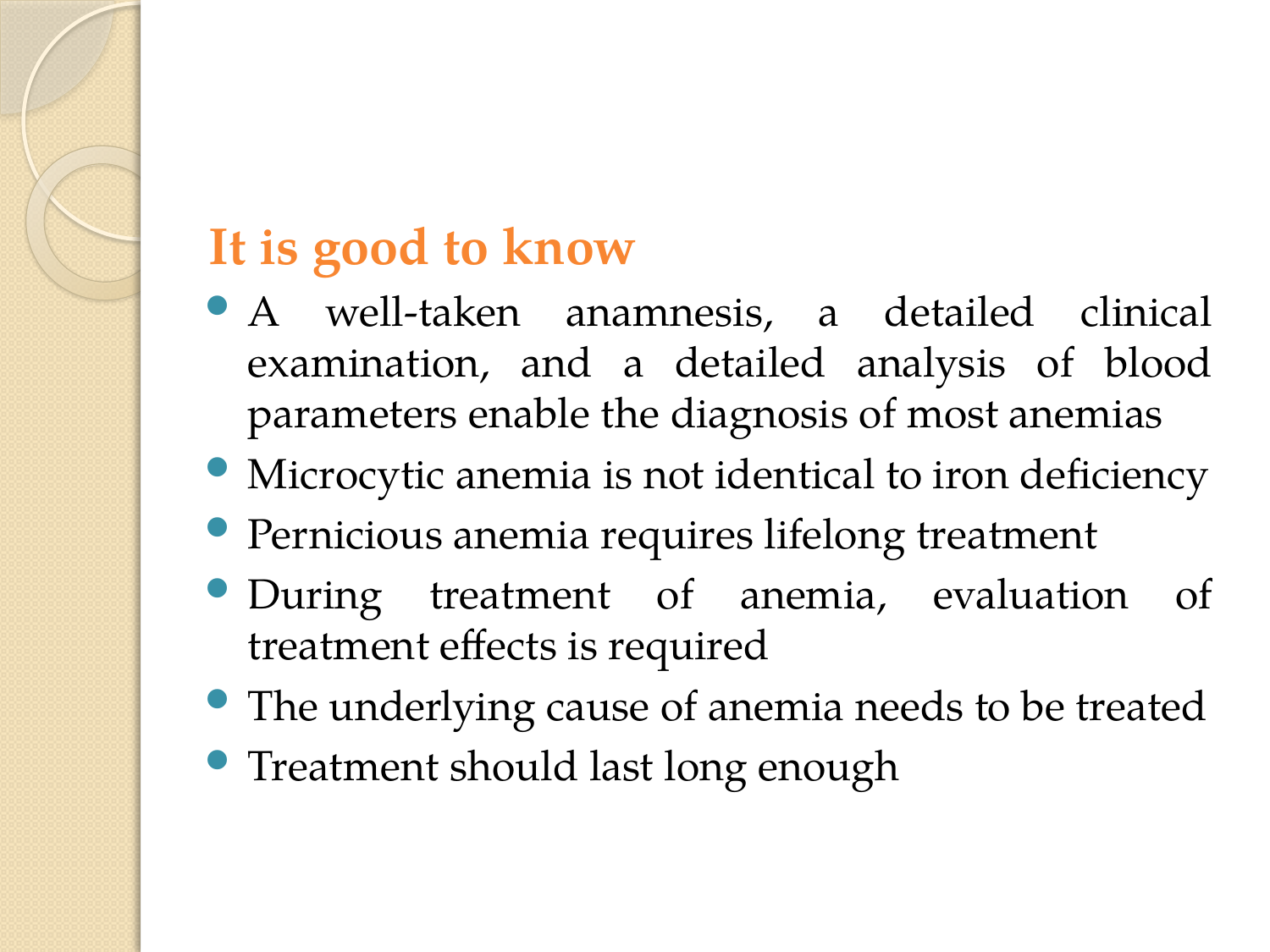

#
It is good to know
A well-taken anamnesis, a detailed clinical examination, and a detailed analysis of blood parameters enable the diagnosis of most anemias
Microcytic anemia is not identical to iron deficiency
Pernicious anemia requires lifelong treatment
During treatment of anemia, evaluation of treatment effects is required
The underlying cause of anemia needs to be treated
Treatment should last long enough